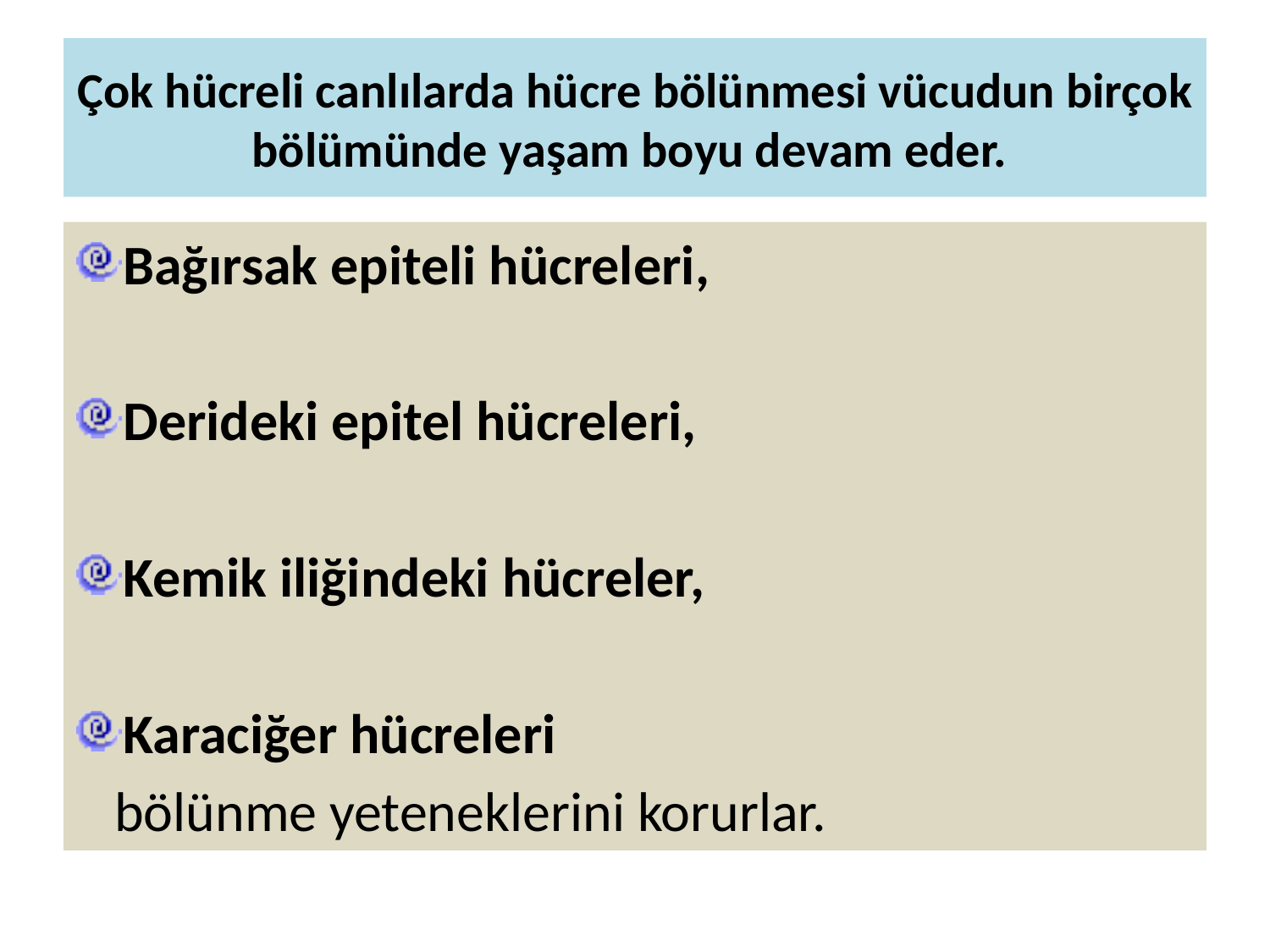

# Çok hücreli canlılarda hücre bölünmesi vücudun birçok bölümünde yaşam boyu devam eder.
Bağırsak epiteli hücreleri,

Derideki epitel hücreleri,

Kemik iliğindeki hücreler,

Karaciğer hücreleri
   bölünme yeteneklerini korurlar.